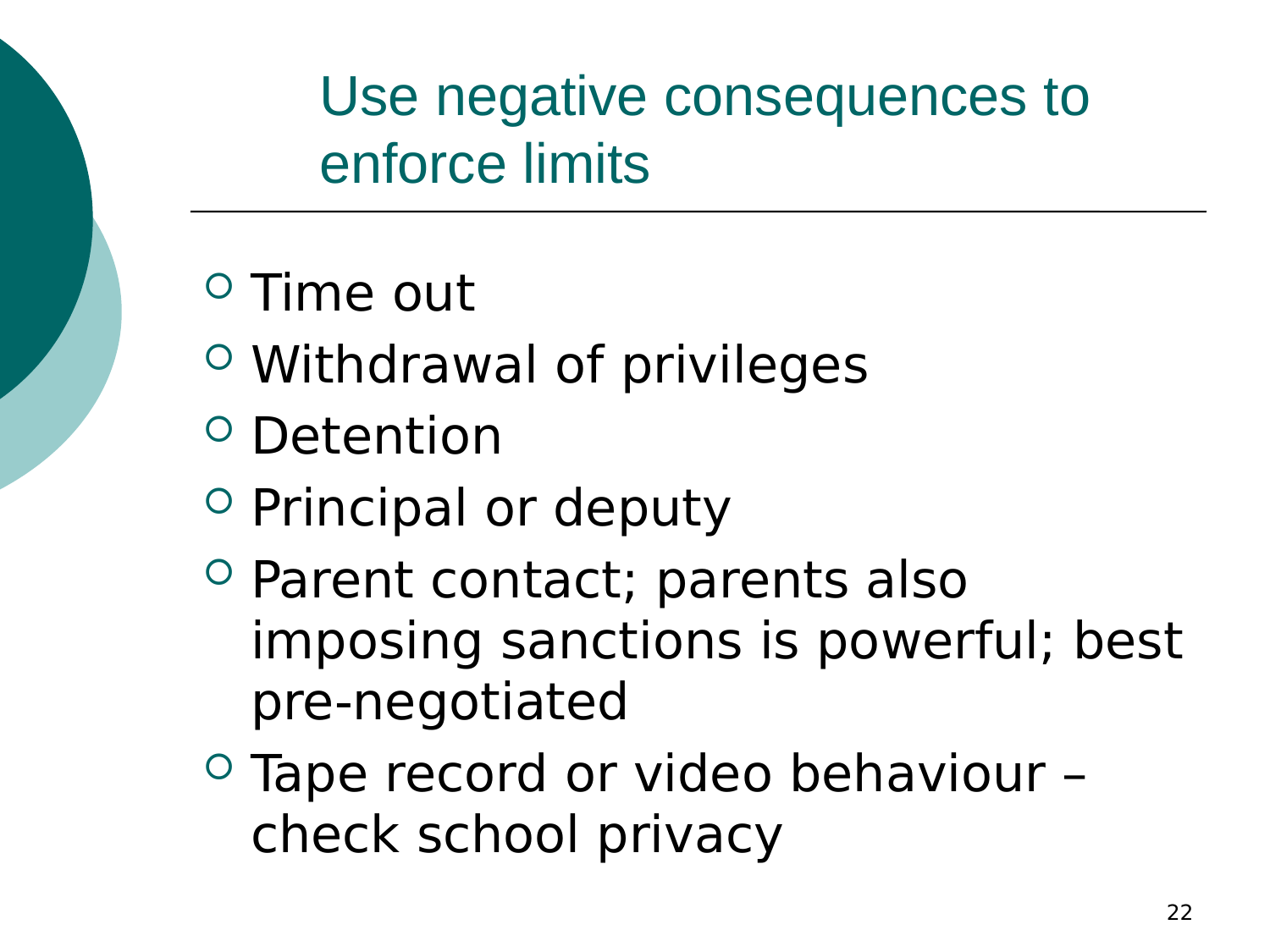

# Use negative consequences to enforce limits
Time out
Withdrawal of privileges
Detention
Principal or deputy
Parent contact; parents also imposing sanctions is powerful; best pre-negotiated
Tape record or video behaviour – check school privacy

22